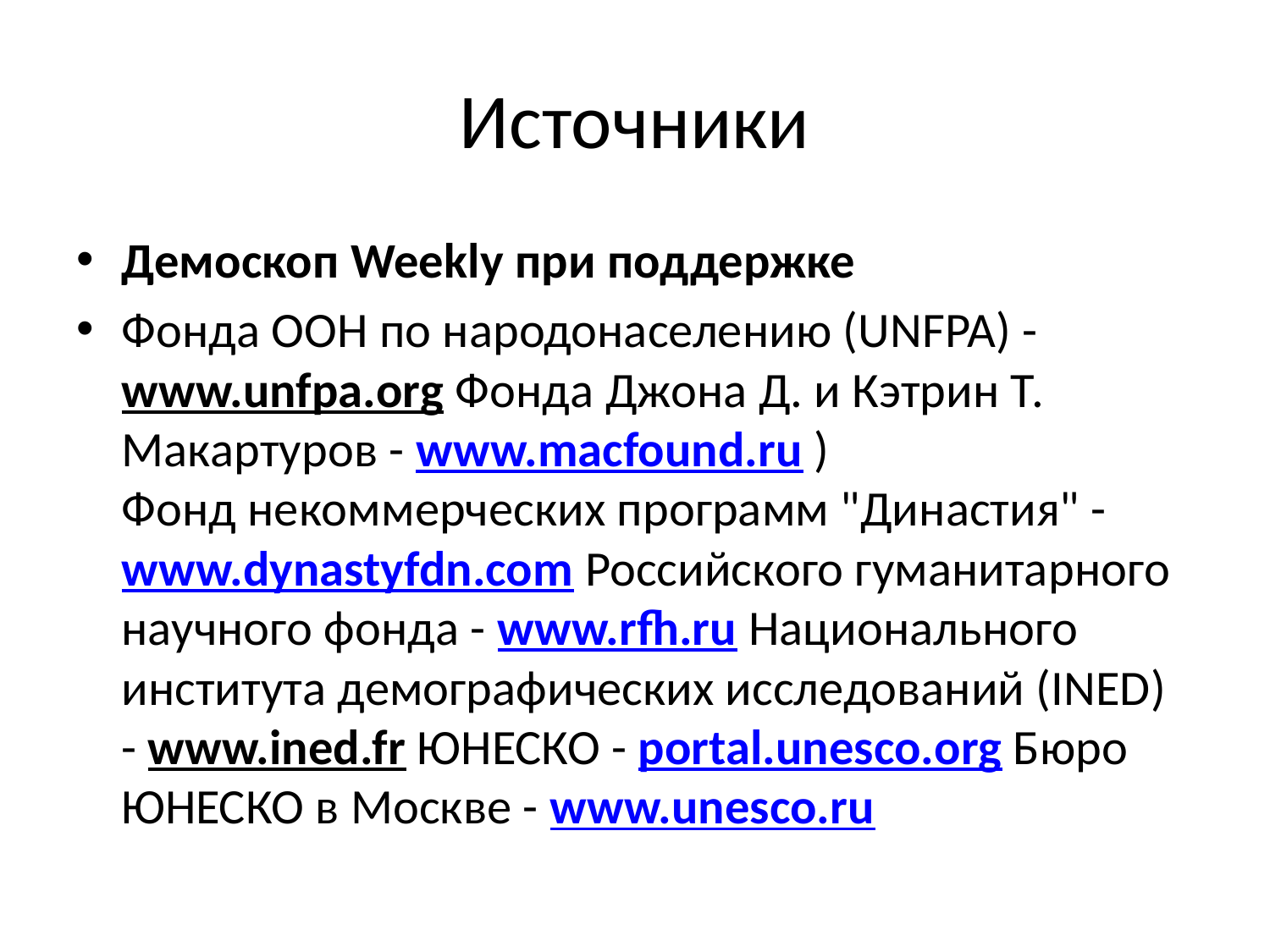

# Источники
Демоскоп Weekly при поддержке
Фонда ООН по народонаселению (UNFPA) - www.unfpa.org Фонда Джона Д. и Кэтрин Т. Макартуров - www.macfound.ru )
Фонд некоммерческих программ "Династия" - www.dynastyfdn.com Российского гуманитарного научного фонда - www.rfh.ru Национального института демографических исследований (INED) - www.ined.fr ЮНЕСКО - portal.unesco.org Бюро ЮНЕСКО в Москве - www.unesco.ru